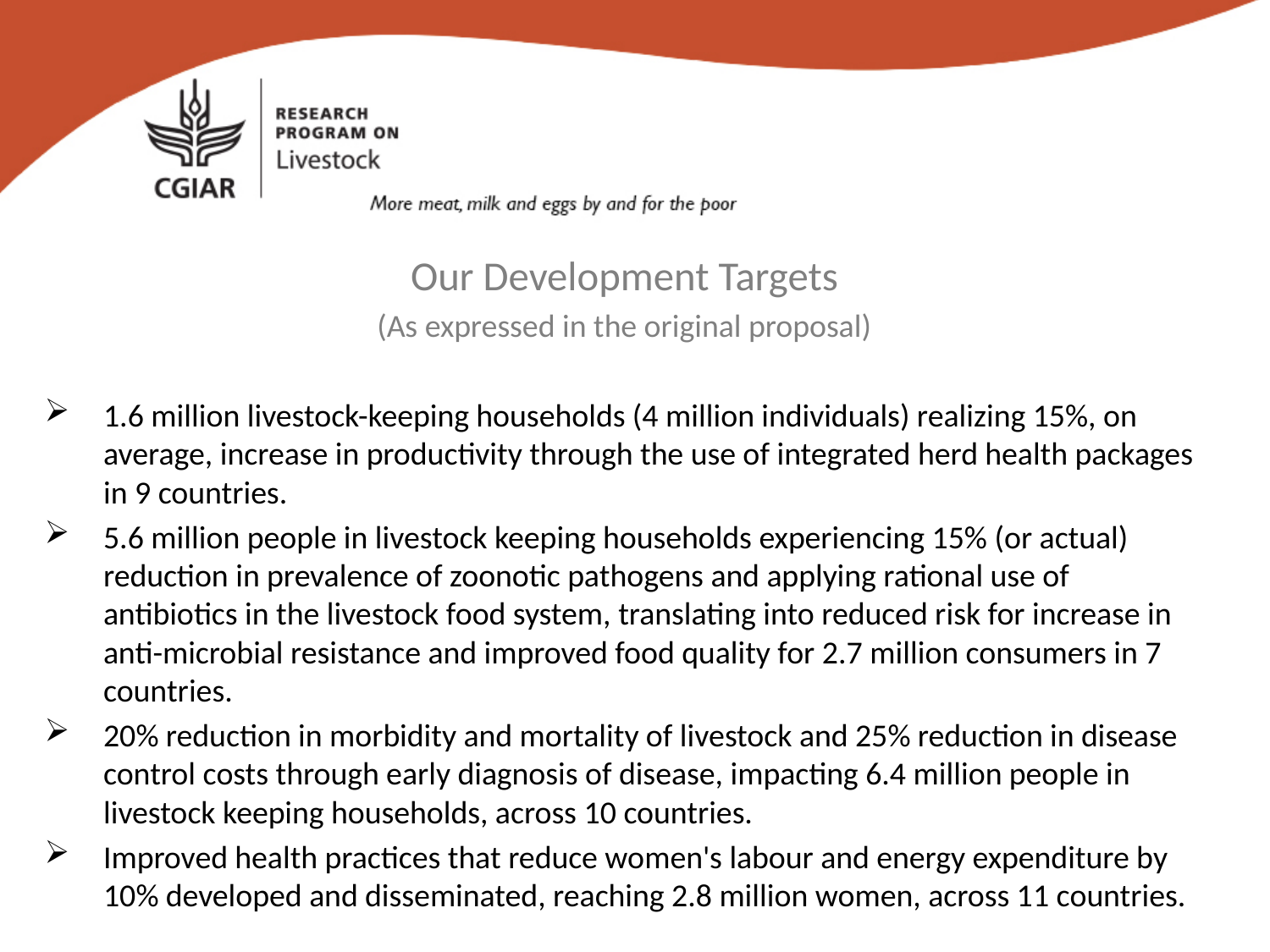

Our Development Targets
(As expressed in the original proposal)

1.6 million livestock-keeping households (4 million individuals) realizing 15%, on average, increase in productivity through the use of integrated herd health packages in 9 countries.
5.6 million people in livestock keeping households experiencing 15% (or actual) reduction in prevalence of zoonotic pathogens and applying rational use of antibiotics in the livestock food system, translating into reduced risk for increase in anti-microbial resistance and improved food quality for 2.7 million consumers in 7 countries.
20% reduction in morbidity and mortality of livestock and 25% reduction in disease control costs through early diagnosis of disease, impacting 6.4 million people in livestock keeping households, across 10 countries.
Improved health practices that reduce women's labour and energy expenditure by 10% developed and disseminated, reaching 2.8 million women, across 11 countries.